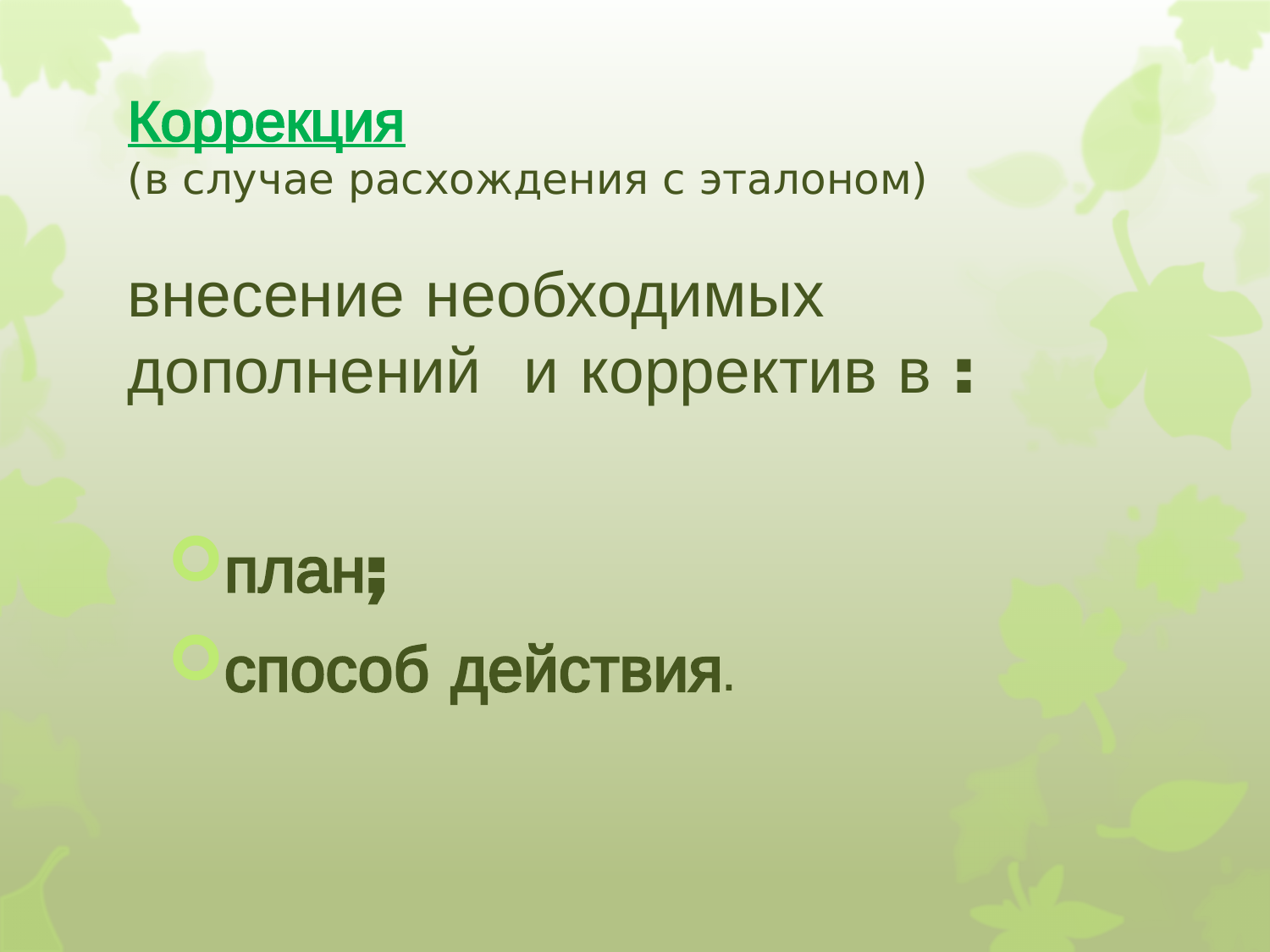

# Коррекция (в случае расхождения с эталоном) внесение необходимых дополнений  и корректив в :
план;
способ действия.